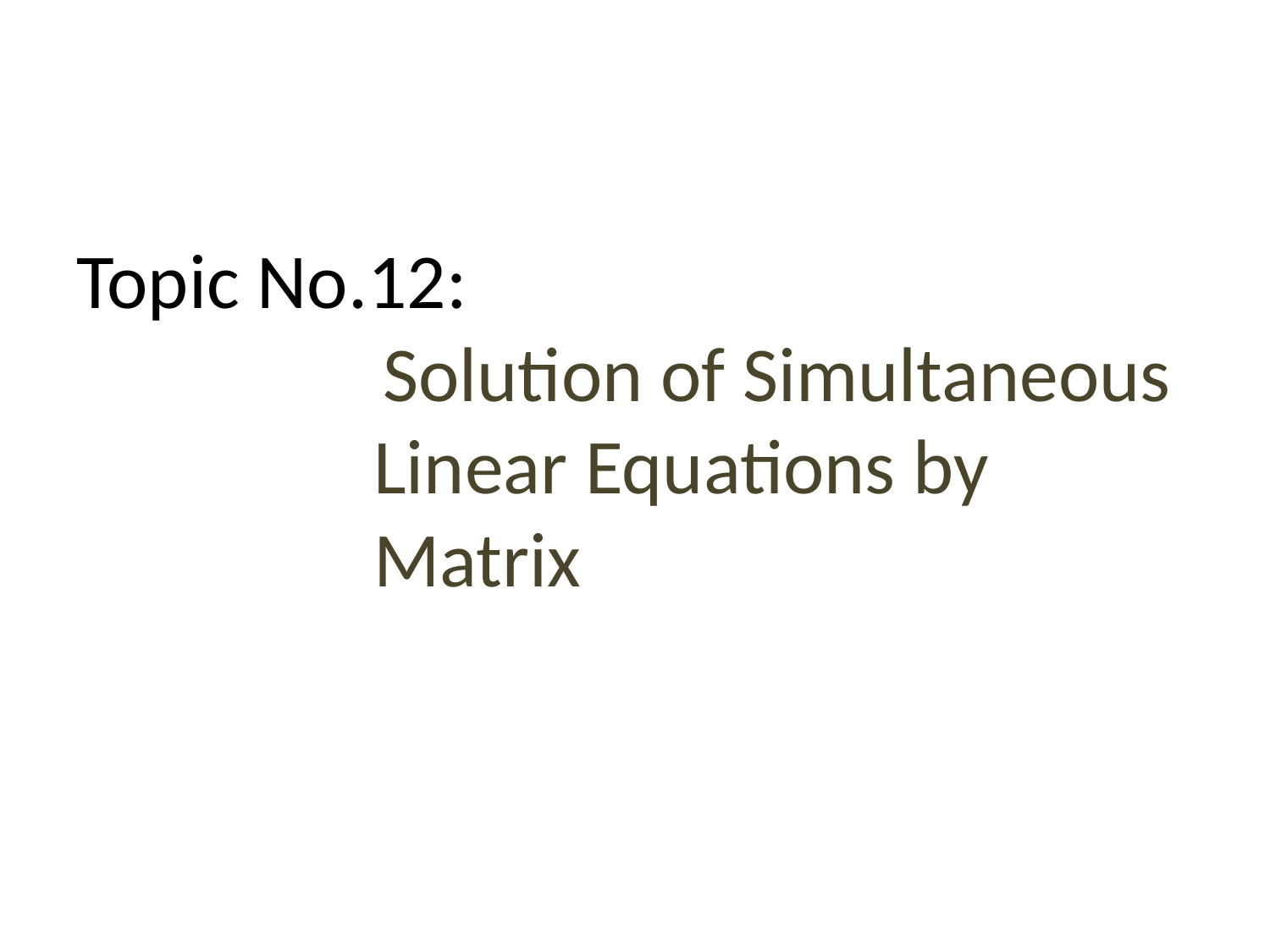

# Topic No.12: Solution of Simultaneous Linear Equations by Matrix